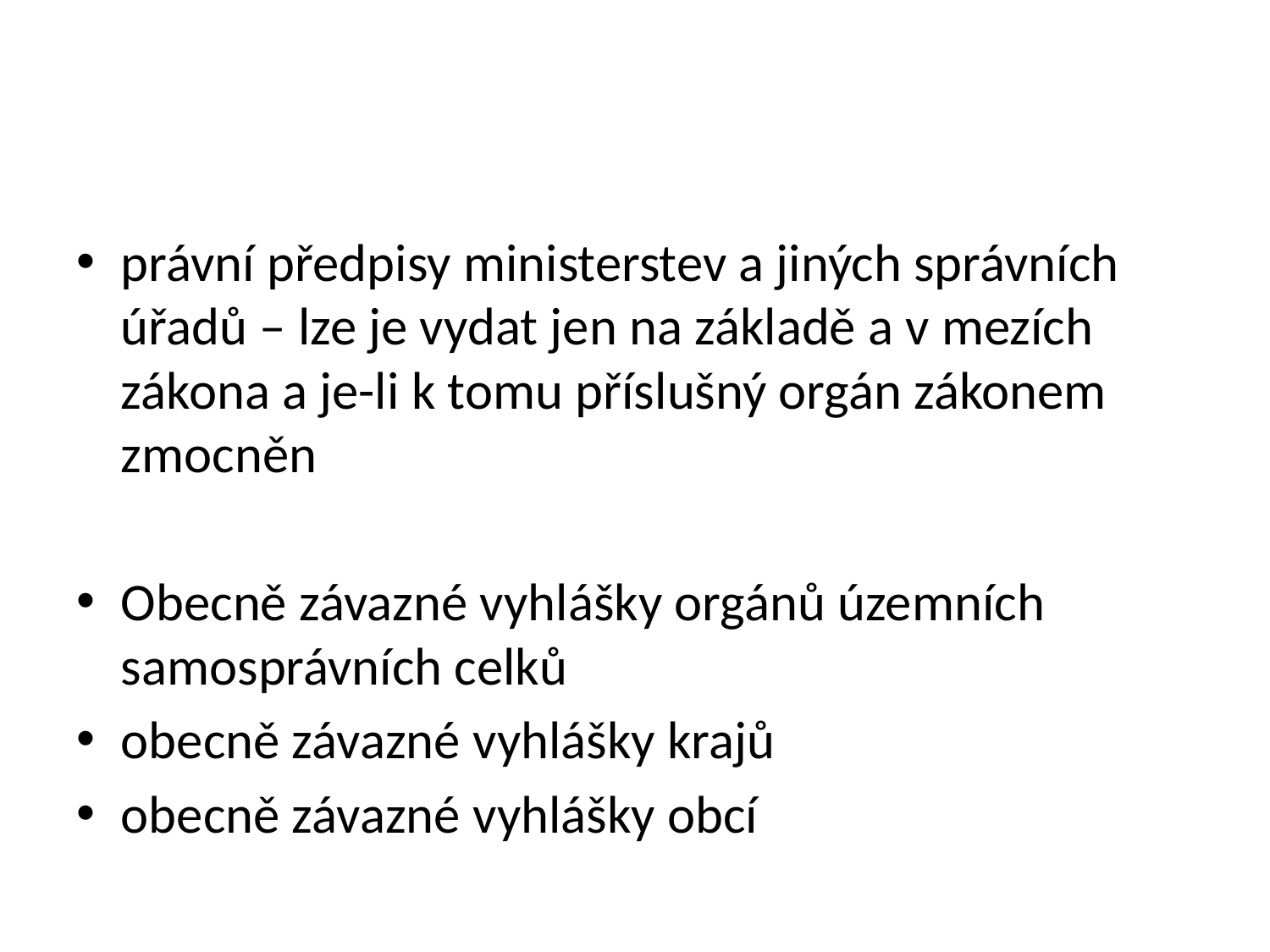

#
právní předpisy ministerstev a jiných správních úřadů – lze je vydat jen na základě a v mezích zákona a je-li k tomu příslušný orgán zákonem zmocněn

Obecně závazné vyhlášky orgánů územních samosprávních celků
obecně závazné vyhlášky krajů
obecně závazné vyhlášky obcí